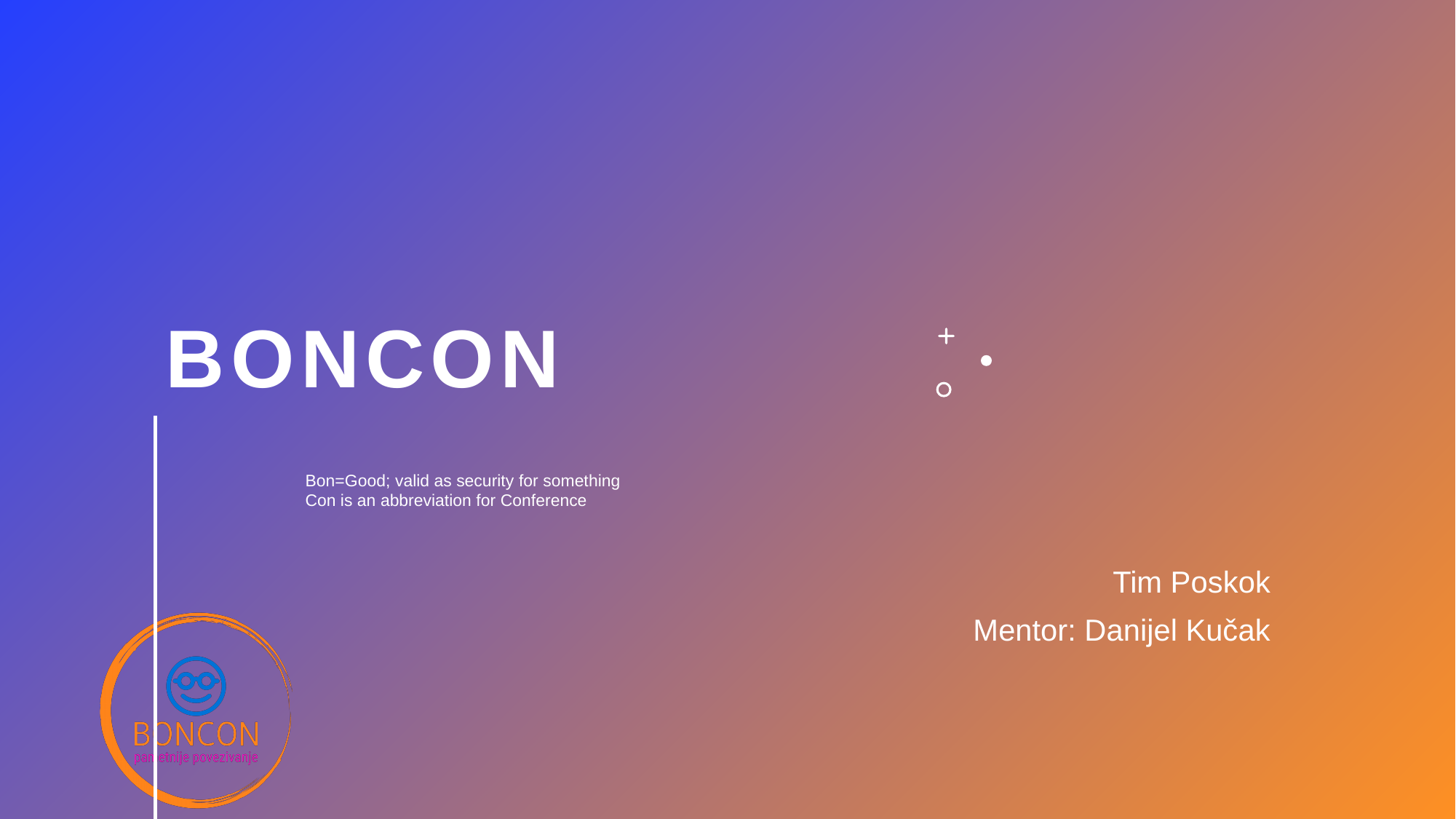

# BONCON
Bon=Good; valid as security for something
Con is an abbreviation for Conference
Tim Poskok
Mentor: Danijel Kučak